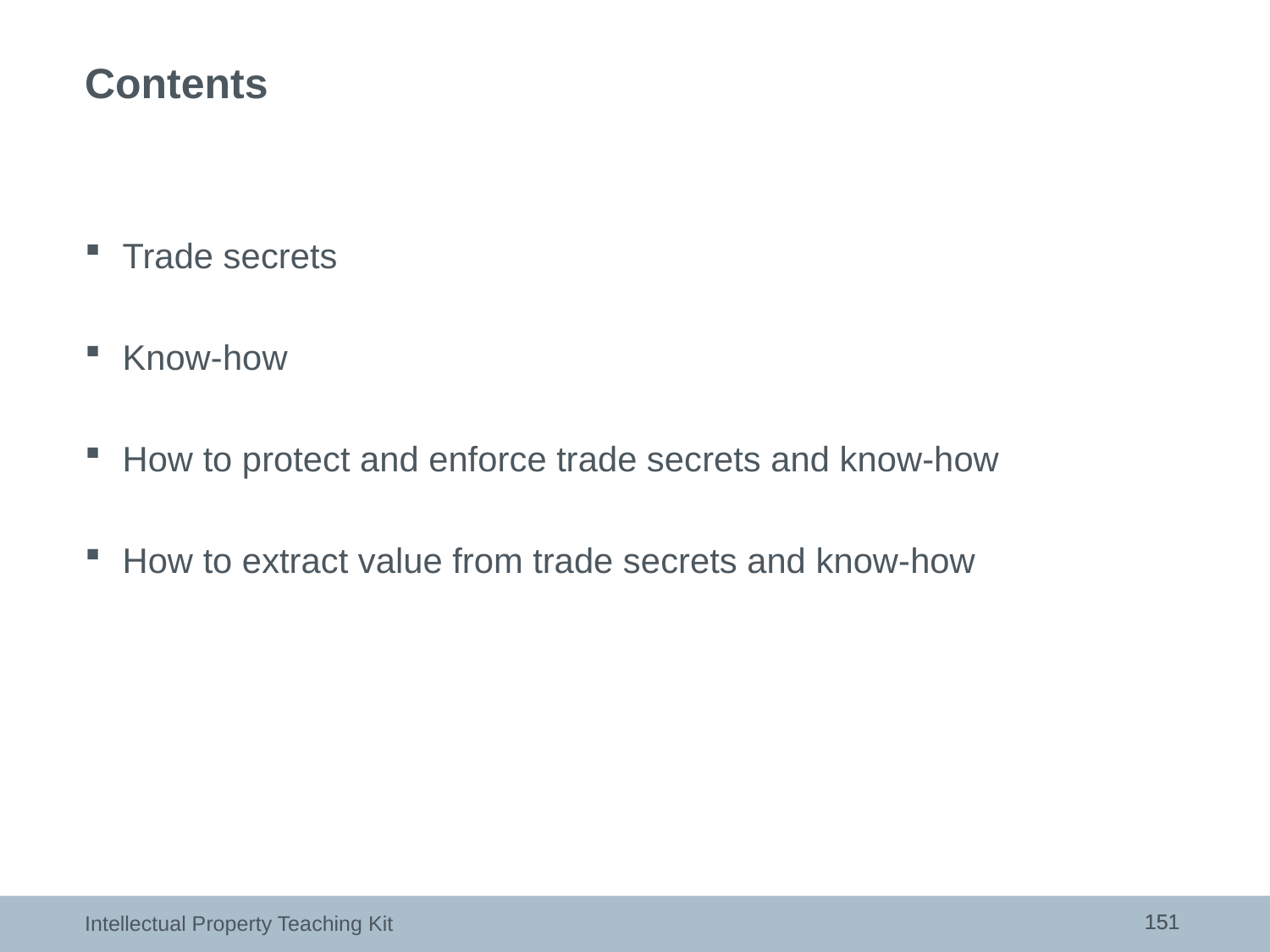

# Contents
Trade secrets

Know-how

How to protect and enforce trade secrets and know-how

How to extract value from trade secrets and know-how

151
151
Intellectual Property Teaching Kit